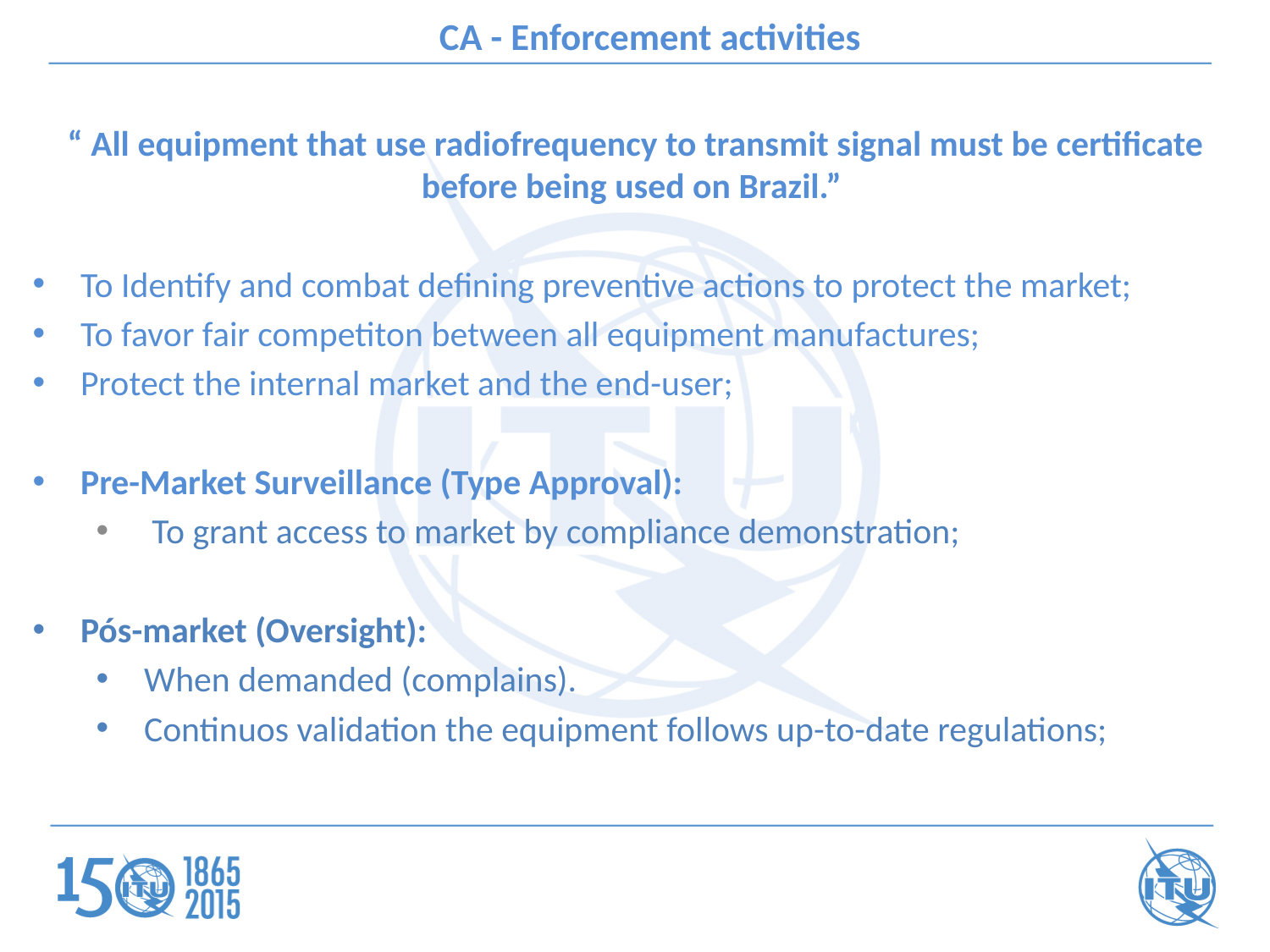

# CA - Enforcement activities
“ All equipment that use radiofrequency to transmit signal must be certificate before being used on Brazil.”

To Identify and combat defining preventive actions to protect the market;
To favor fair competiton between all equipment manufactures;
Protect the internal market and the end-user;

Pre-Market Surveillance (Type Approval):
 To grant access to market by compliance demonstration;

Pós-market (Oversight):
When demanded (complains).
Continuos validation the equipment follows up-to-date regulations;